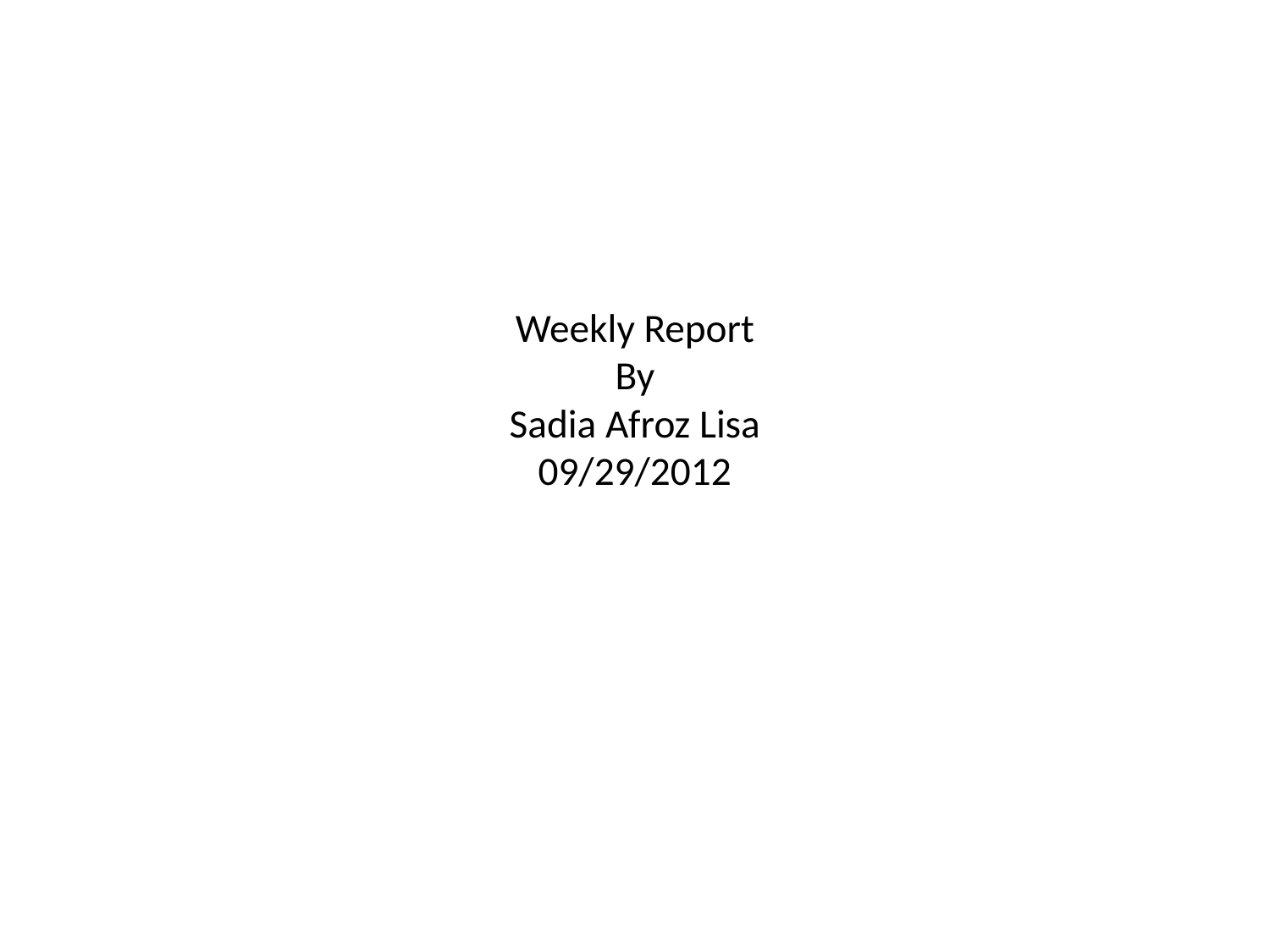

# Weekly Report By Sadia Afroz Lisa 09/29/2012